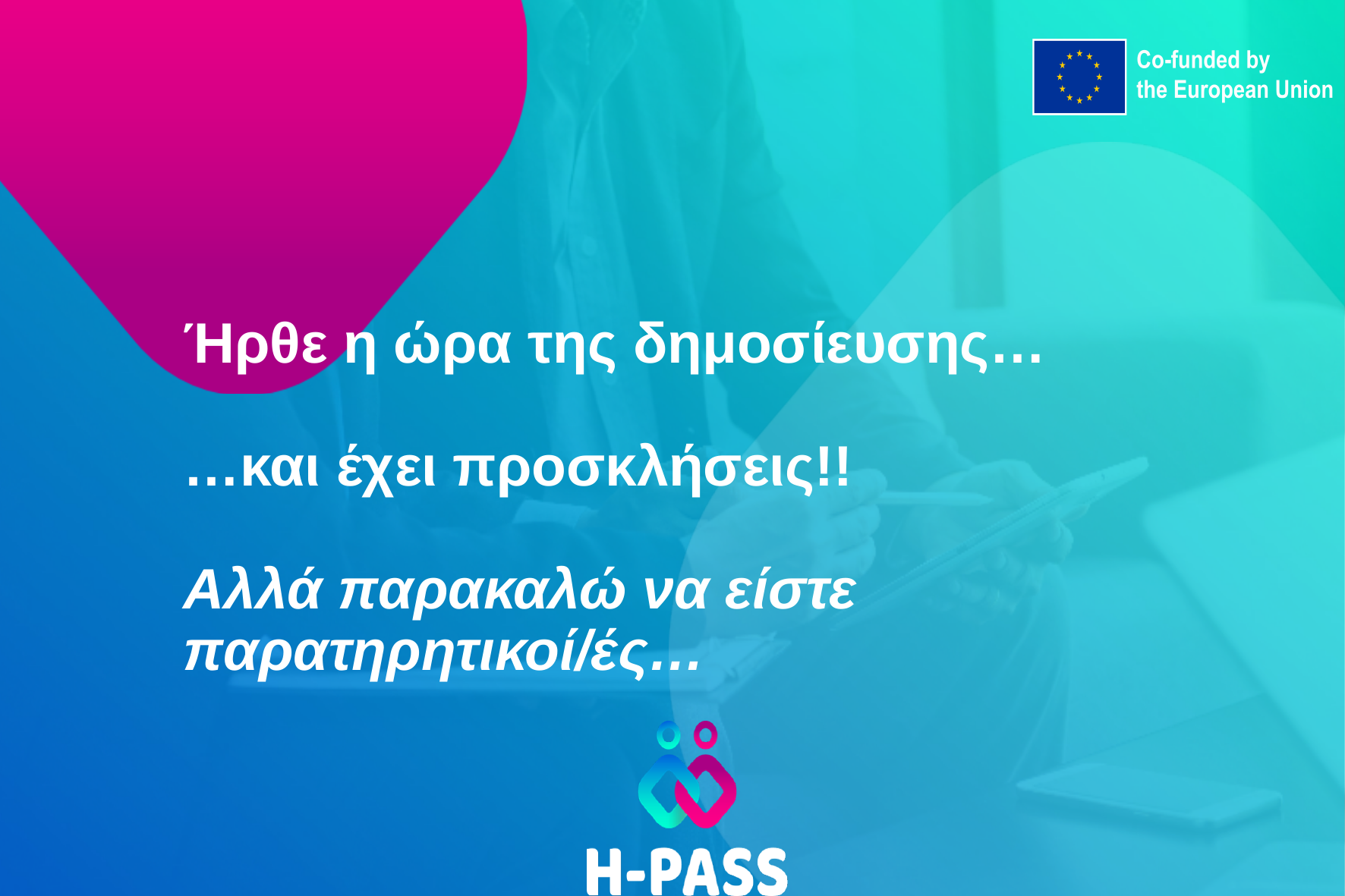

Ήρθε η ώρα της δημοσίευσης…

…και έχει προσκλήσεις!!

Αλλά παρακαλώ να είστε παρατηρητικοί/ές…